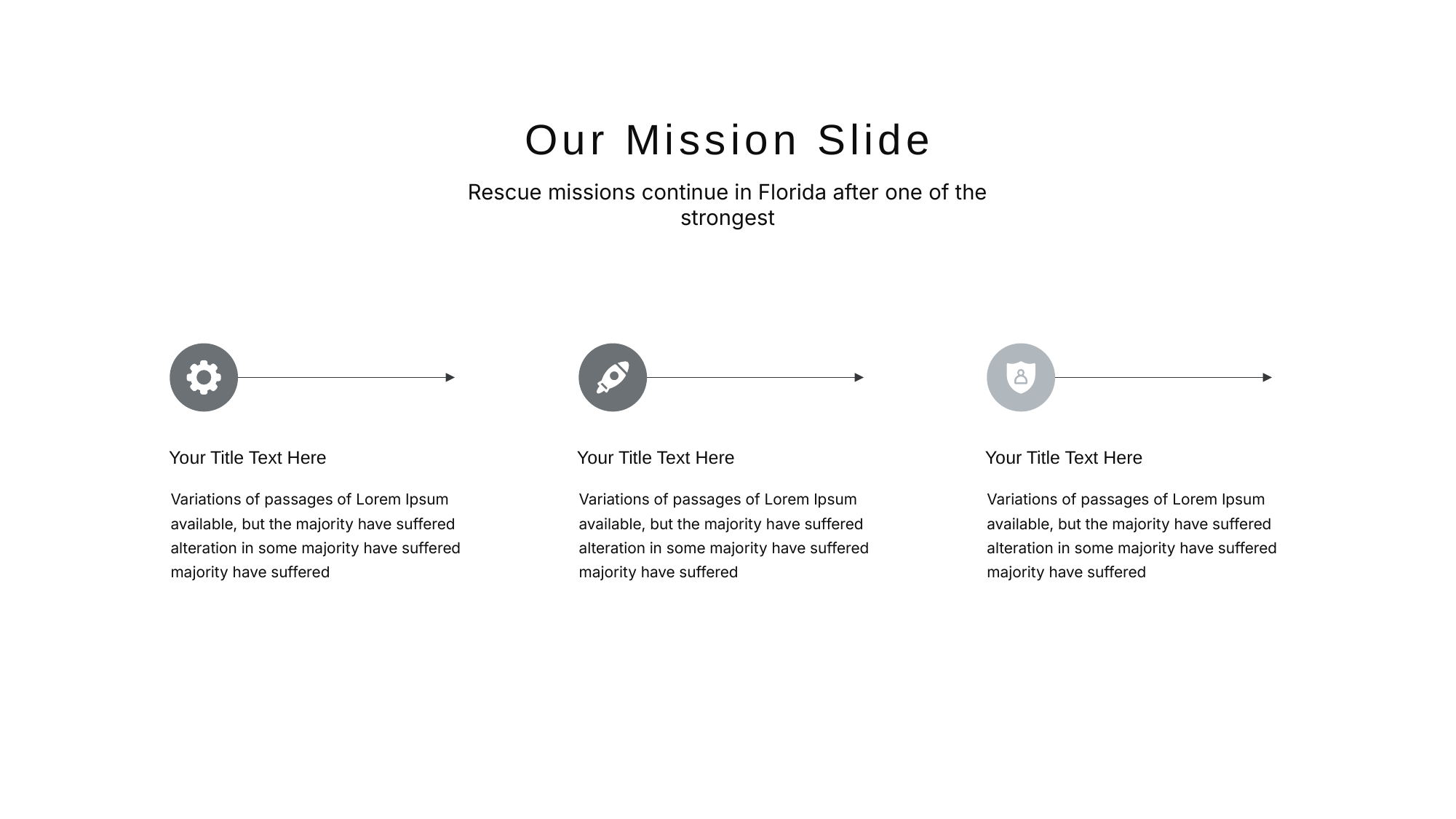

Our Mission Slide
Rescue missions continue in Florida after one of the strongest

Your Title Text Here
Your Title Text Here
Your Title Text Here
Variations of passages of Lorem Ipsum available, but the majority have suffered alteration in some majority have suffered majority have suffered
Variations of passages of Lorem Ipsum available, but the majority have suffered alteration in some majority have suffered majority have suffered
Variations of passages of Lorem Ipsum available, but the majority have suffered alteration in some majority have suffered majority have suffered